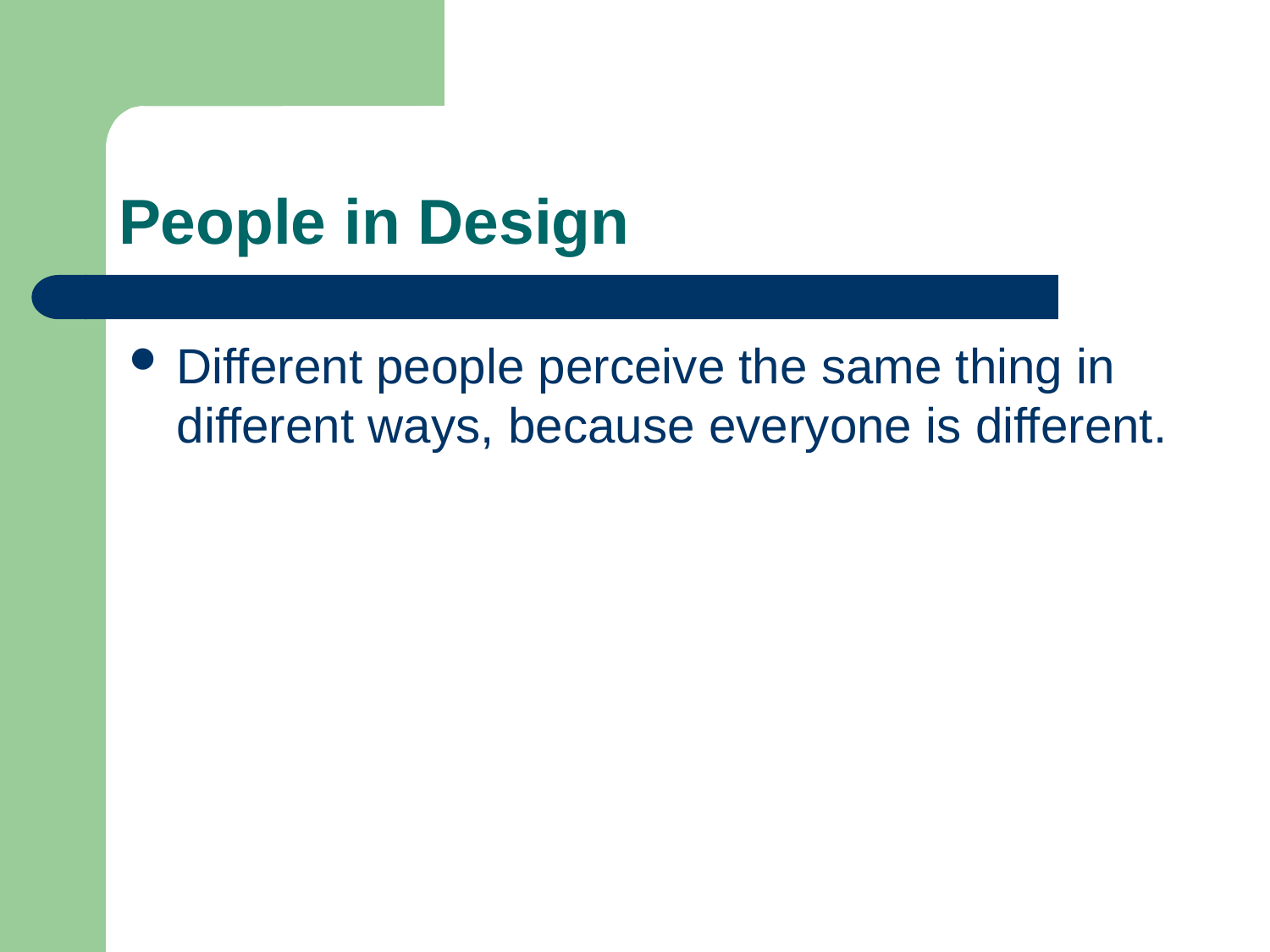

# People in Design
Different people perceive the same thing in different ways, because everyone is different.